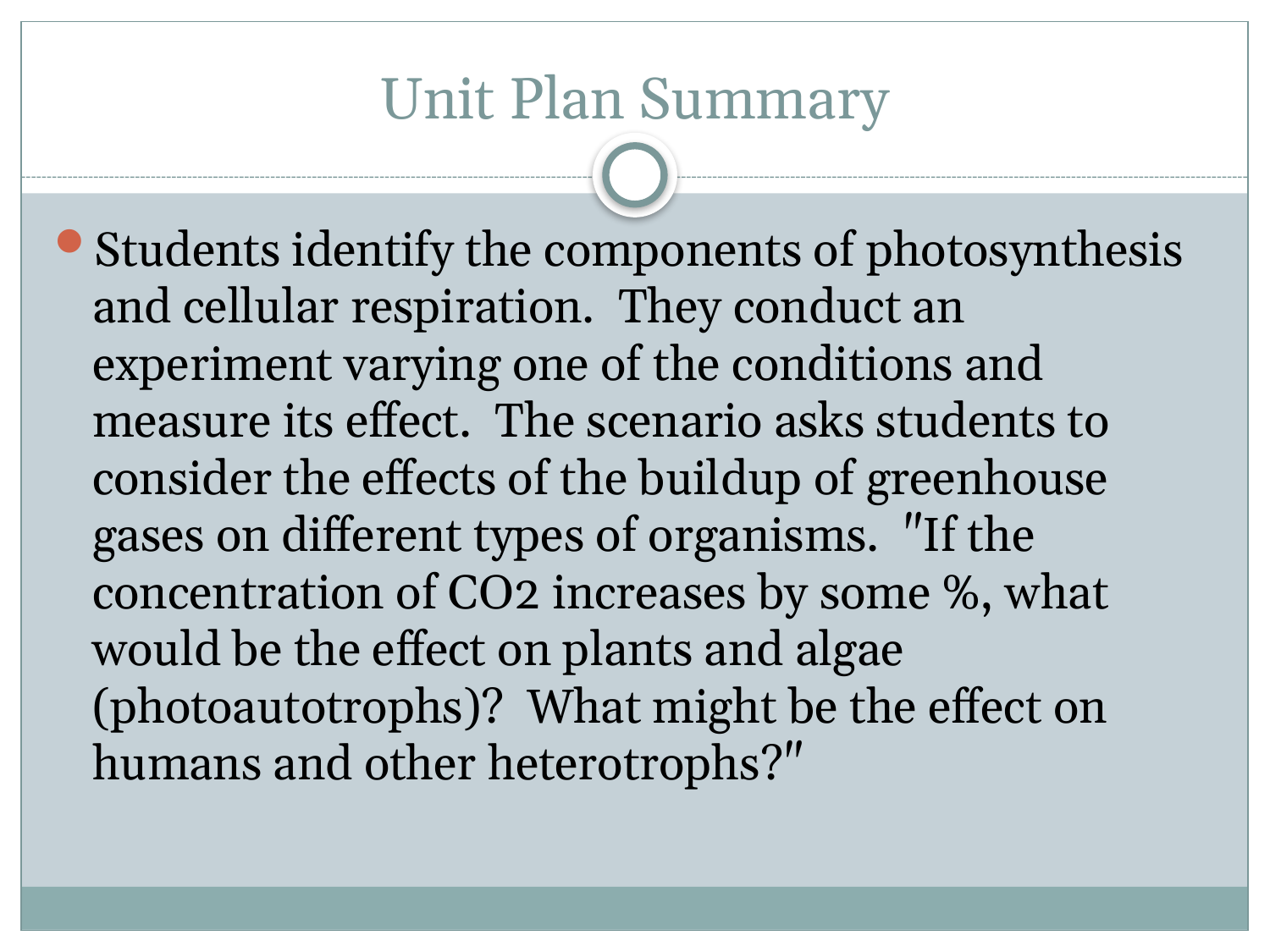

# Unit Plan Summary
Students identify the components of photosynthesis and cellular respiration.  They conduct an experiment varying one of the conditions and measure its effect.  The scenario asks students to consider the effects of the buildup of greenhouse gases on different types of organisms.  "If the concentration of CO2 increases by some %, what would be the effect on plants and algae (photoautotrophs)?  What might be the effect on humans and other heterotrophs?"